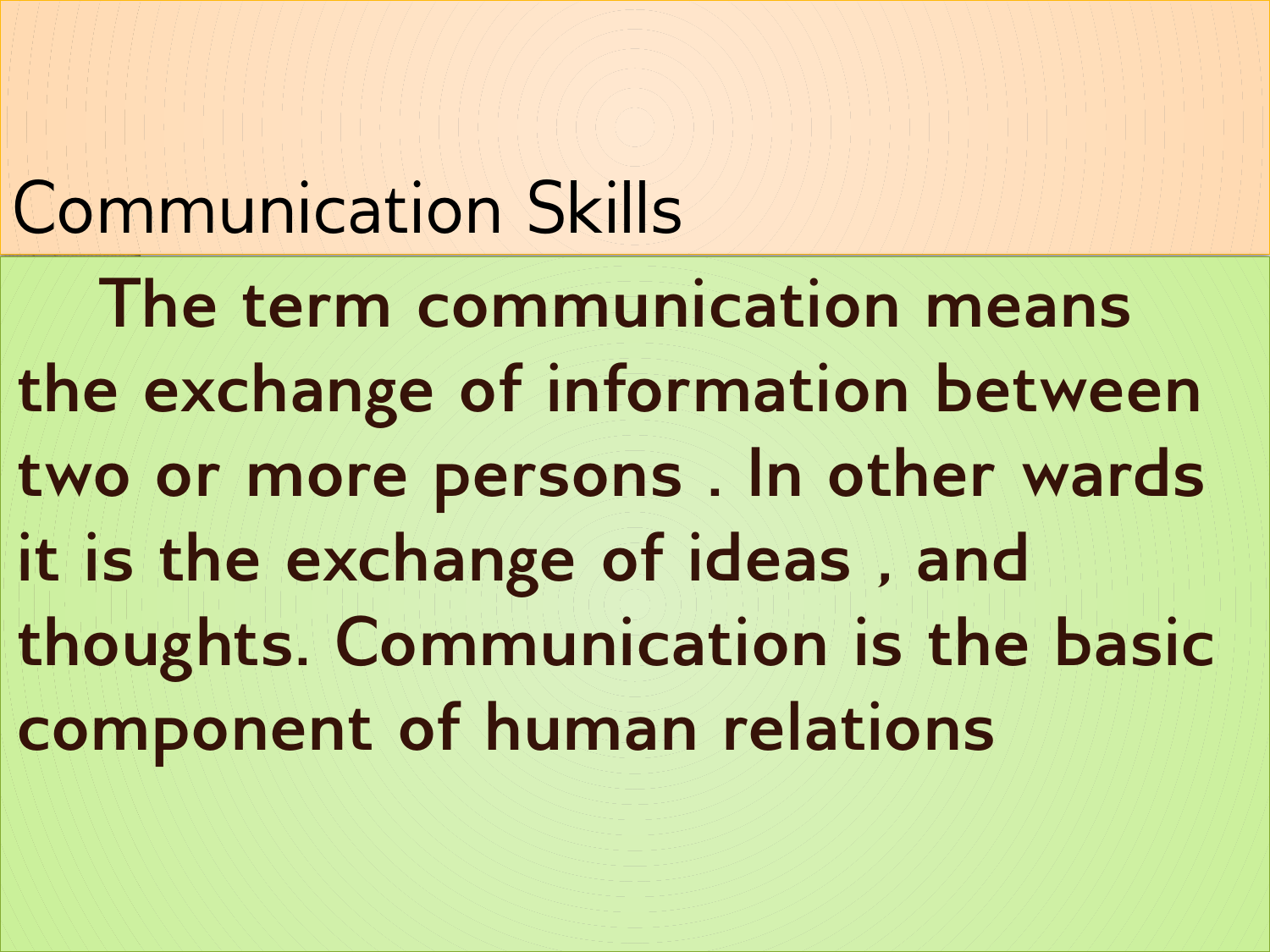

# Communication Skills
      The term communication means the exchange of information between two or more persons . In other wards it is the exchange of ideas , and thoughts. Communication is the basic component of human relations